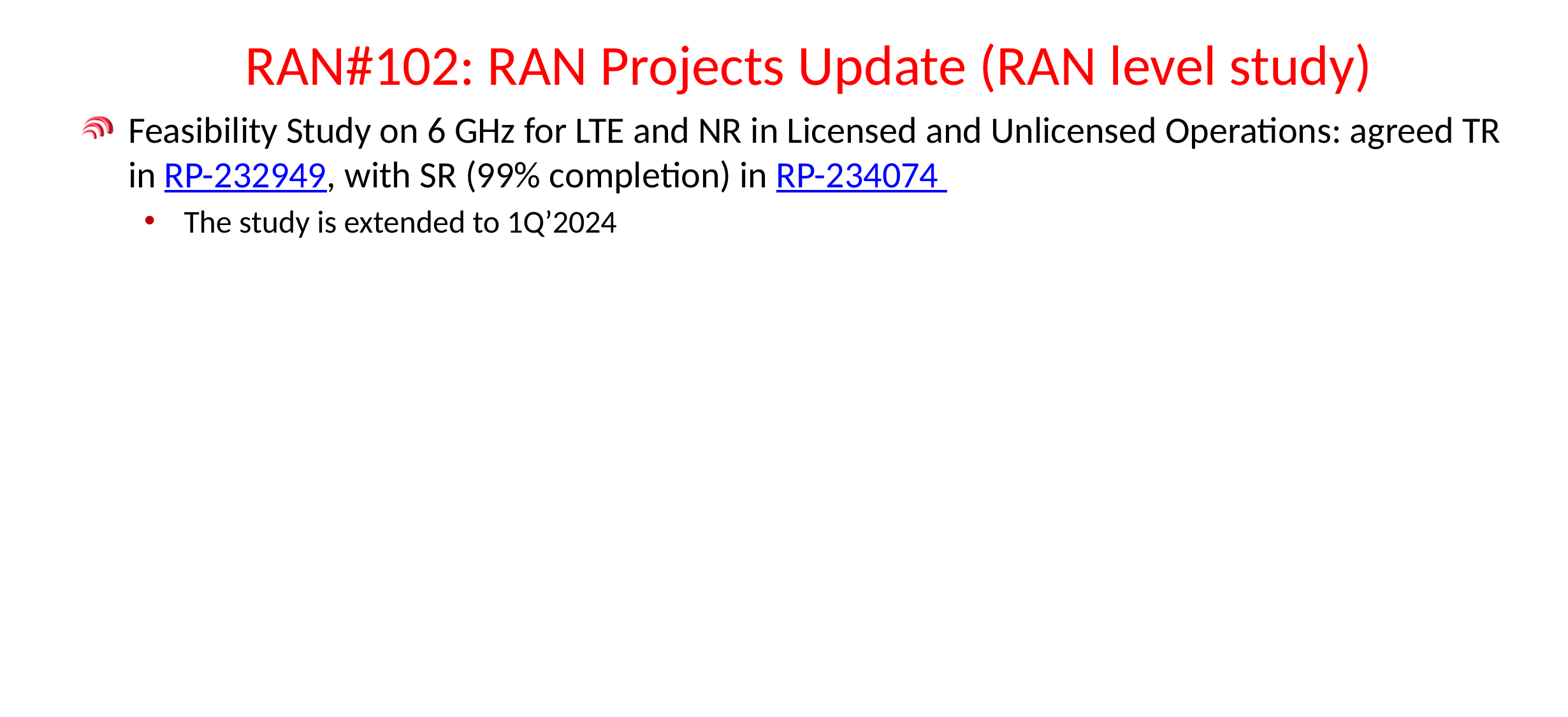

# RAN#102: RAN Projects Update (RAN level study)
Feasibility Study on 6 GHz for LTE and NR in Licensed and Unlicensed Operations: agreed TR in RP-232949, with SR (99% completion) in RP-234074
The study is extended to 1Q’2024